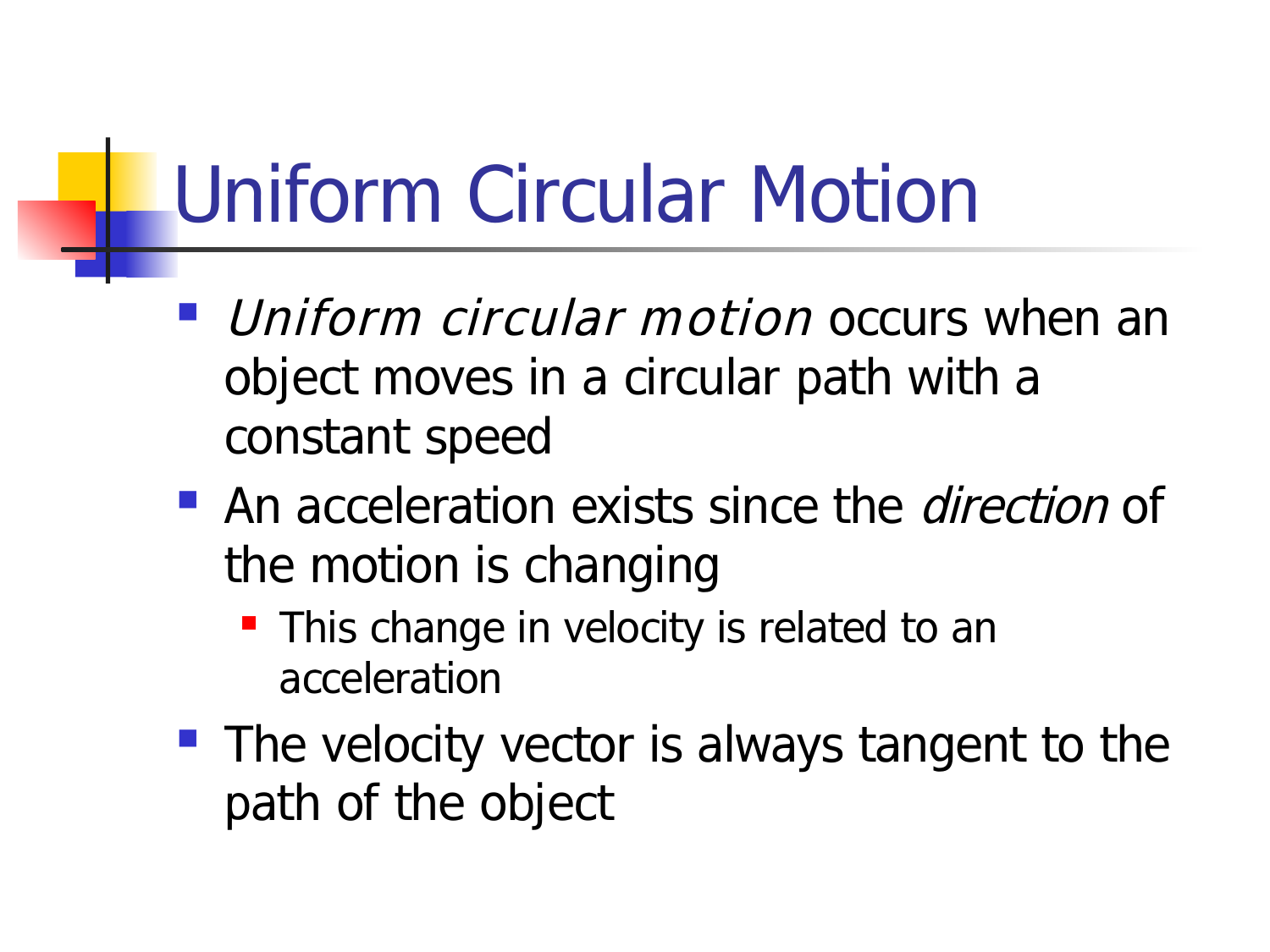

# Uniform Circular Motion
Uniform circular motion occurs when an object moves in a circular path with a constant speed
An acceleration exists since the direction of the motion is changing
This change in velocity is related to an acceleration
The velocity vector is always tangent to the path of the object